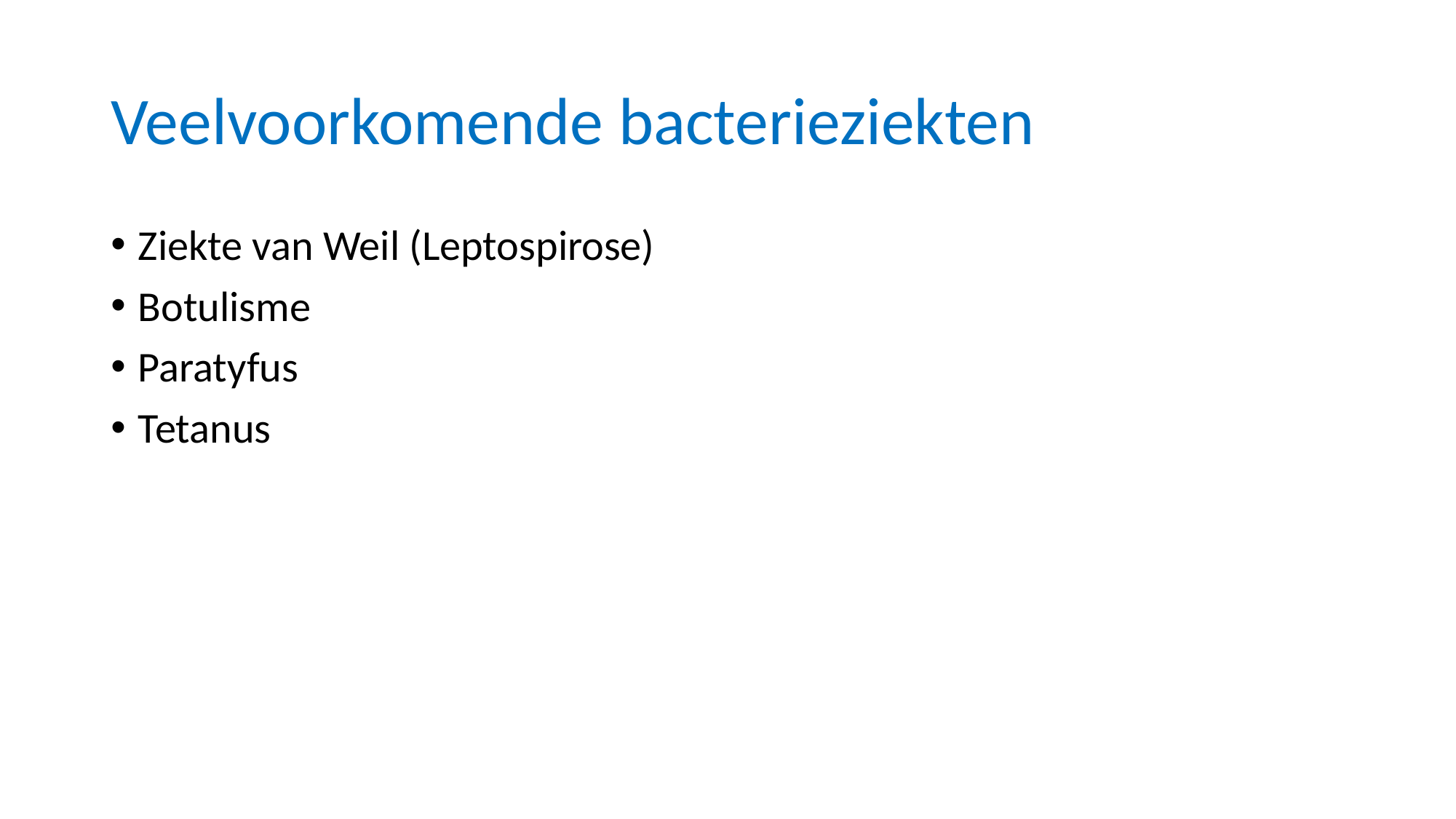

# Veelvoorkomende bacterieziekten
Ziekte van Weil (Leptospirose)
Botulisme
Paratyfus
Tetanus